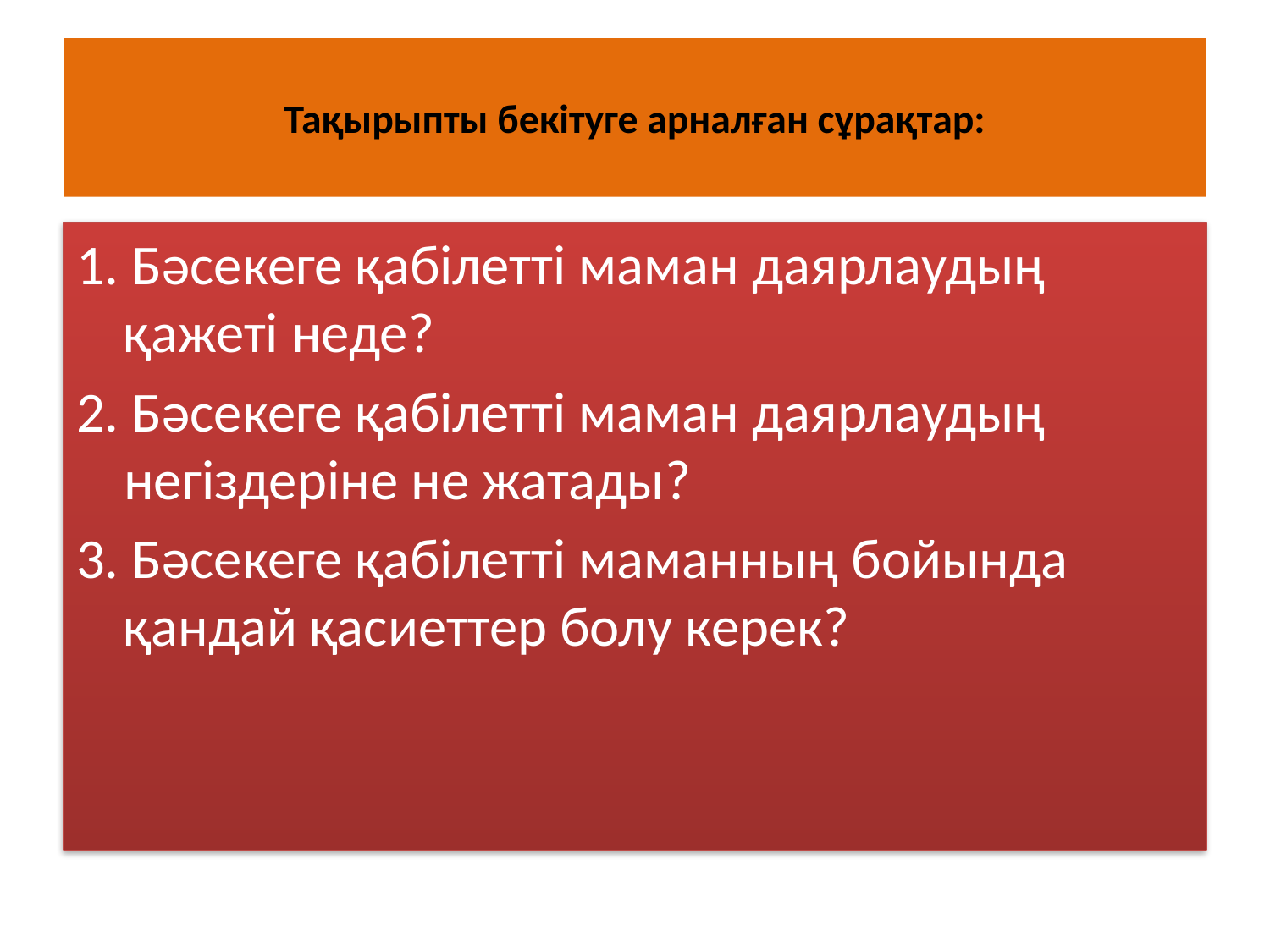

# Тақырыпты бекітуге арналған сұрақтар:
1. Бәсекеге қабілетті маман даярлаудың қажеті неде?
2. Бәсекеге қабілетті маман даярлаудың негіздеріне не жатады?
3. Бәсекеге қабілетті маманның бойында қандай қасиеттер болу керек?